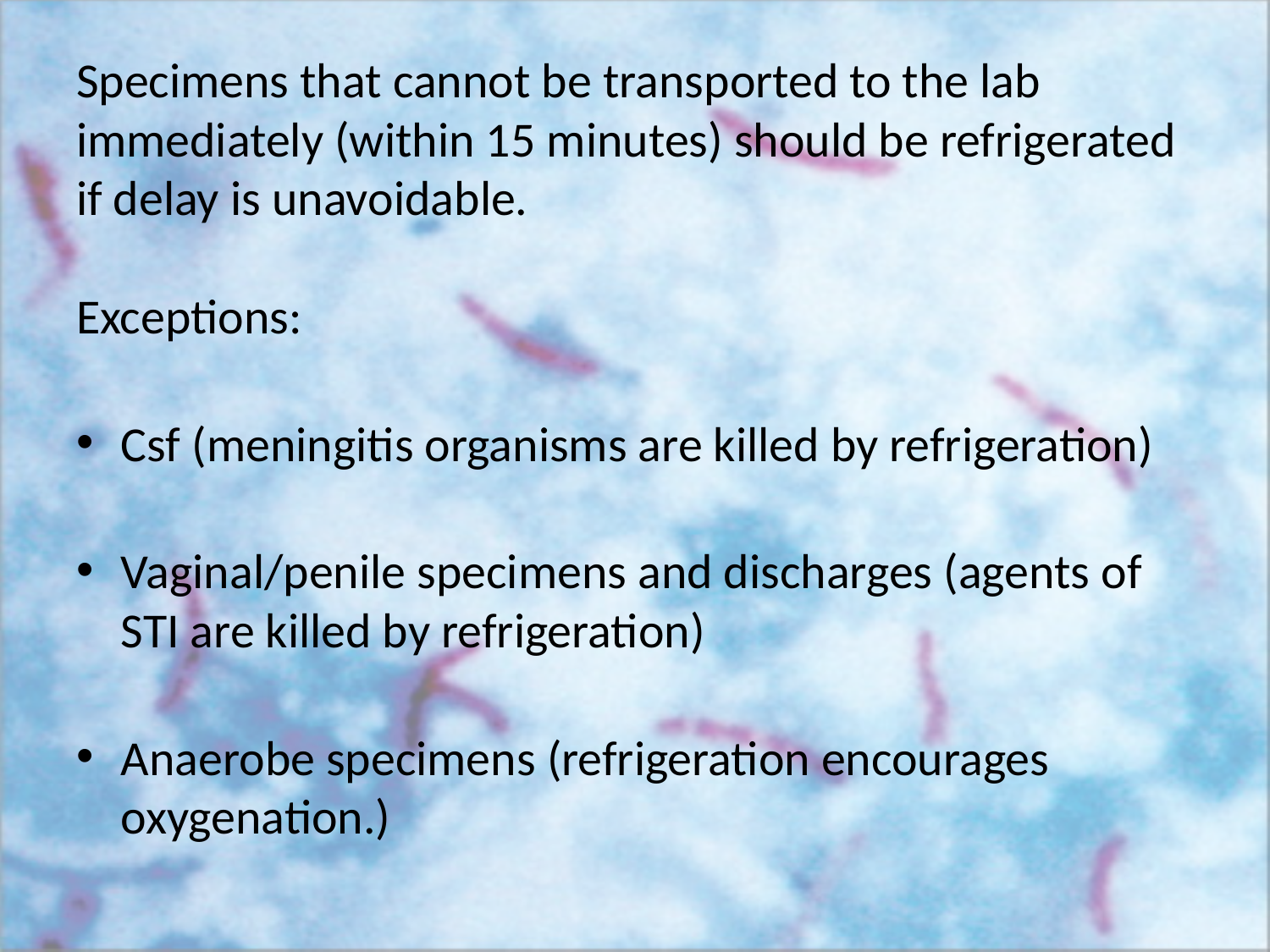

Specimens that cannot be transported to the lab immediately (within 15 minutes) should be refrigerated if delay is unavoidable.
Exceptions:
Csf (meningitis organisms are killed by refrigeration)
Vaginal/penile specimens and discharges (agents of STI are killed by refrigeration)
Anaerobe specimens (refrigeration encourages oxygenation.)